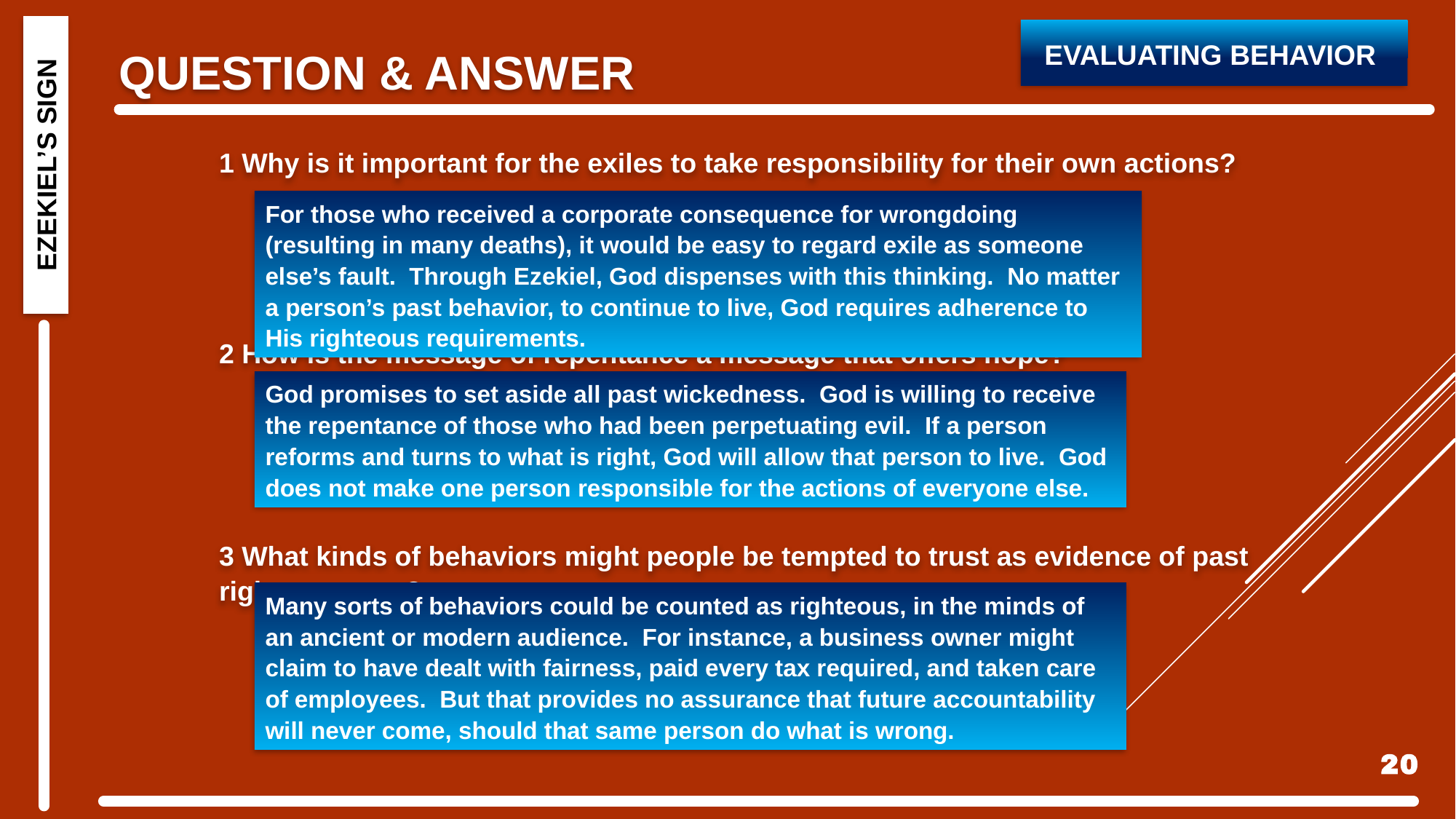

QUESTION & ANSWER
Evaluating Behavior
1 Why is it important for the exiles to take responsibility for their own actions?

2 How is the message of repentance a message that offers hope?

3 What kinds of behaviors might people be tempted to trust as evidence of past righteousness?
EZEKIEL’S SIGN

For those who received a corporate consequence for wrongdoing (resulting in many deaths), it would be easy to regard exile as someone else’s fault.  Through Ezekiel, God dispenses with this thinking.  No matter a person’s past behavior, to continue to live, God requires adherence to His righteous requirements.

God promises to set aside all past wickedness.  God is willing to receive the repentance of those who had been perpetuating evil.  If a person reforms and turns to what is right, God will allow that person to live.  God does not make one person responsible for the actions of everyone else.
Many sorts of behaviors could be counted as righteous, in the minds of an ancient or modern audience.  For instance, a business owner might claim to have dealt with fairness, paid every tax required, and taken care of employees.  But that provides no assurance that future accountability will never come, should that same person do what is wrong.
20